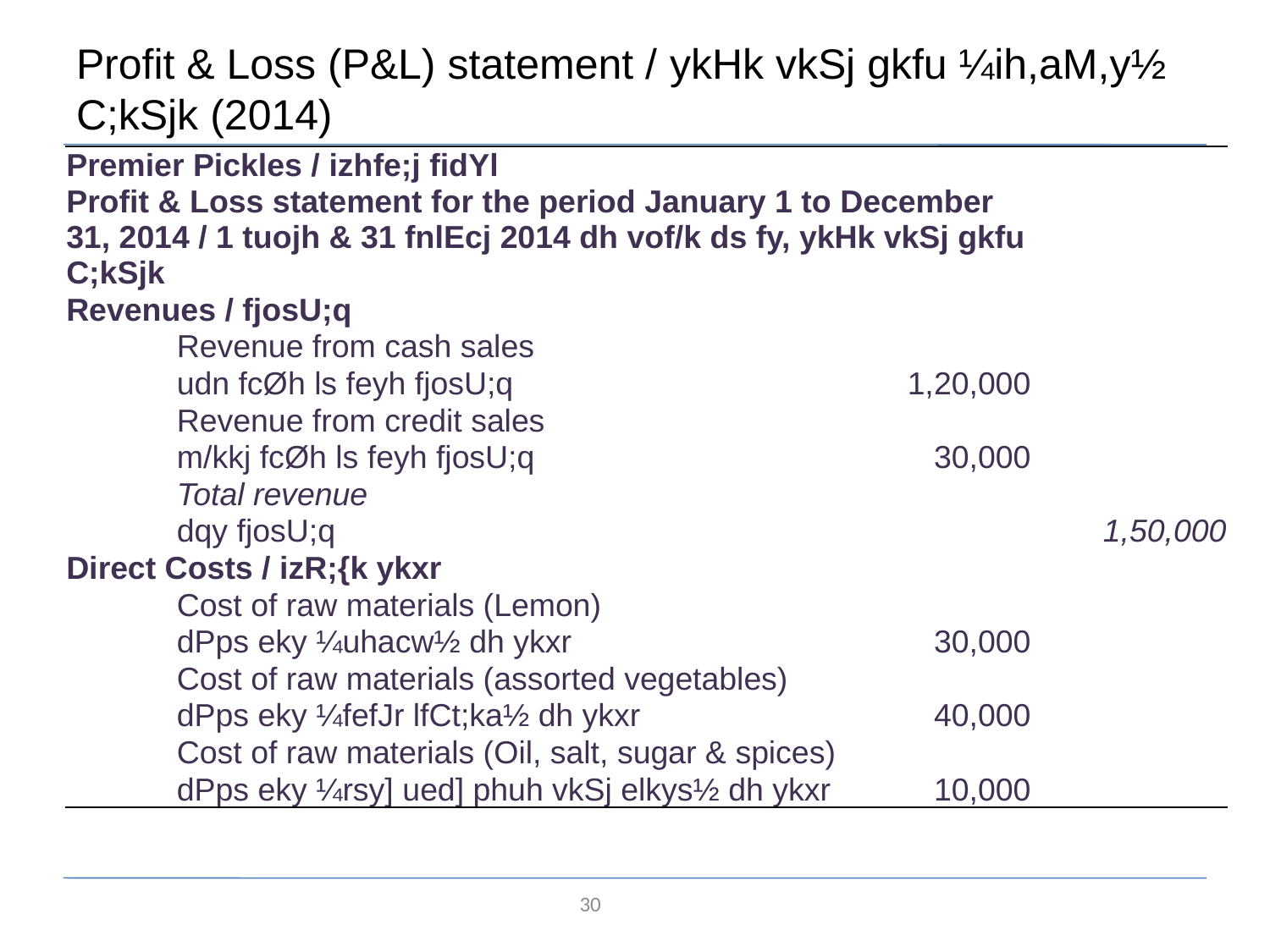

# Profit & Loss (P&L) statement / ykHk vkSj gkfu ¼ih,aM,y½ C;kSjk (2014)
| Premier Pickles / izhfe;j fidYl |  |  |  |
| --- | --- | --- | --- |
| Profit & Loss statement for the period January 1 to December 31, 2014 / 1 tuojh & 31 fnlEcj 2014 dh vof/k ds fy, ykHk vkSj gkfu C;kSjk |  |  |  |
| Revenues / fjosU;q |  |  |  |
|  | Revenue from cash sales | 1,20,000 |  |
|  | udn fcØh ls feyh fjosU;q |  |  |
|  | Revenue from credit sales | 30,000 |  |
|  | m/kkj fcØh ls feyh fjosU;q |  |  |
|  | Total revenue |  | 1,50,000 |
|  | dqy fjosU;q |  |  |
| Direct Costs / izR;{k ykxr |  |  |  |
|  | Cost of raw materials (Lemon) | 30,000 |  |
|  | dPps eky ¼uhacw½ dh ykxr |  |  |
|  | Cost of raw materials (assorted vegetables) | 40,000 |  |
|  | dPps eky ¼fefJr lfCt;ka½ dh ykxr |  |  |
|  | Cost of raw materials (Oil, salt, sugar & spices) | 10,000 |  |
|  | dPps eky ¼rsy] ued] phuh vkSj elkys½ dh ykxr |  |  |
30